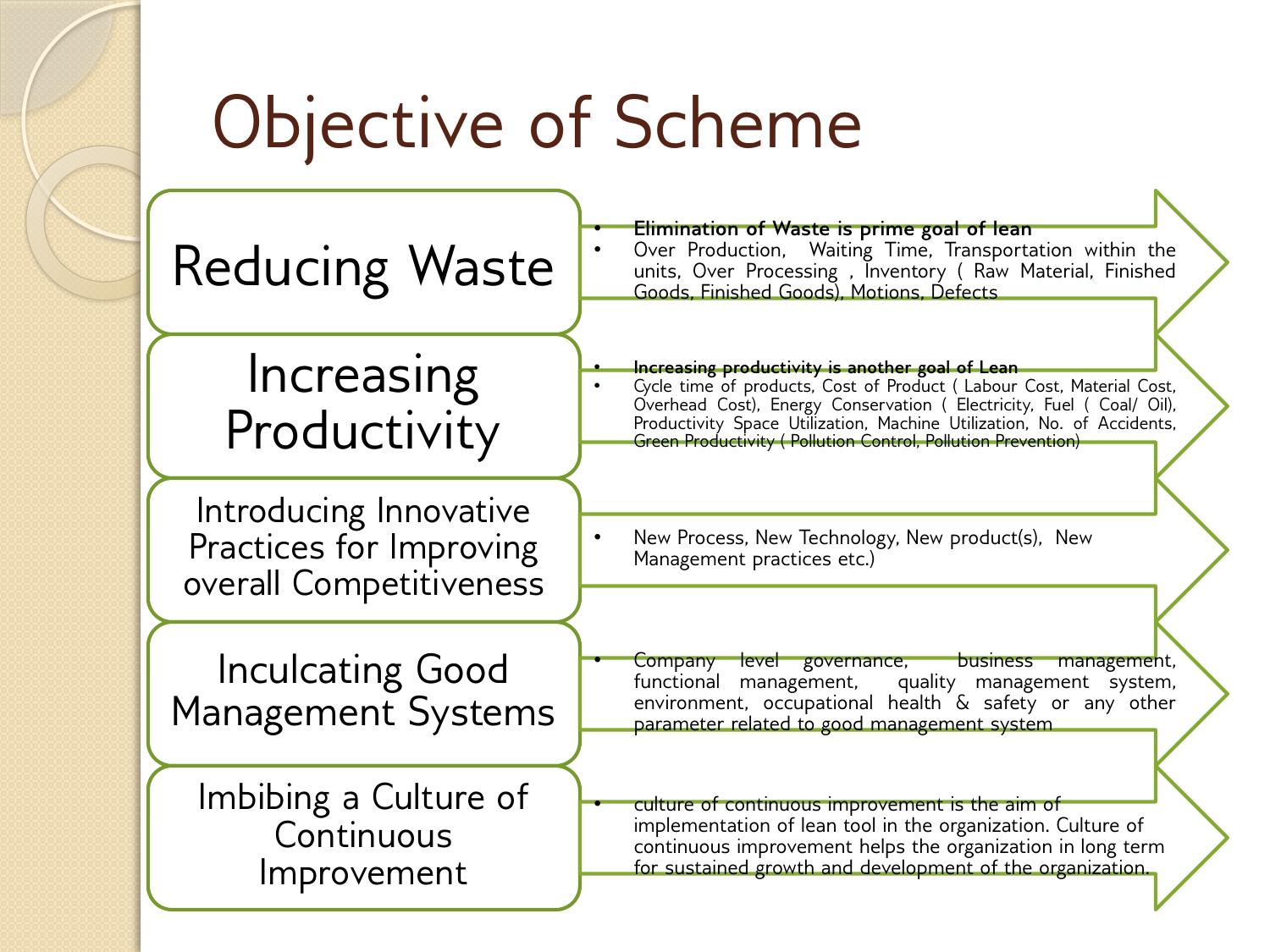

# Objective of Scheme
Reducing Waste
Elimination of Waste is prime goal of lean
Over Production,  Waiting Time, Transportation within the units, Over Processing , Inventory ( Raw Material, Finished Goods, Finished Goods), Motions, Defects
Increasing Productivity
Increasing productivity is another goal of Lean
Cycle time of products, Cost of Product ( Labour Cost, Material Cost, Overhead Cost), Energy Conservation ( Electricity, Fuel ( Coal/ Oil), Productivity Space Utilization, Machine Utilization, No. of Accidents, Green Productivity ( Pollution Control, Pollution Prevention)
Introducing Innovative Practices for Improving overall Competitiveness
Inculcating Good Management Systems
Imbibing a Culture of Continuous Improvement
New Process, New Technology, New product(s),  New Management practices etc.)
Company level governance,  business management, functional management,  quality management system, environment, occupational health & safety or any other parameter related to good management system
culture of continuous improvement is the aim of implementation of lean tool in the organization. Culture of continuous improvement helps the organization in long term for sustained growth and development of the organization.